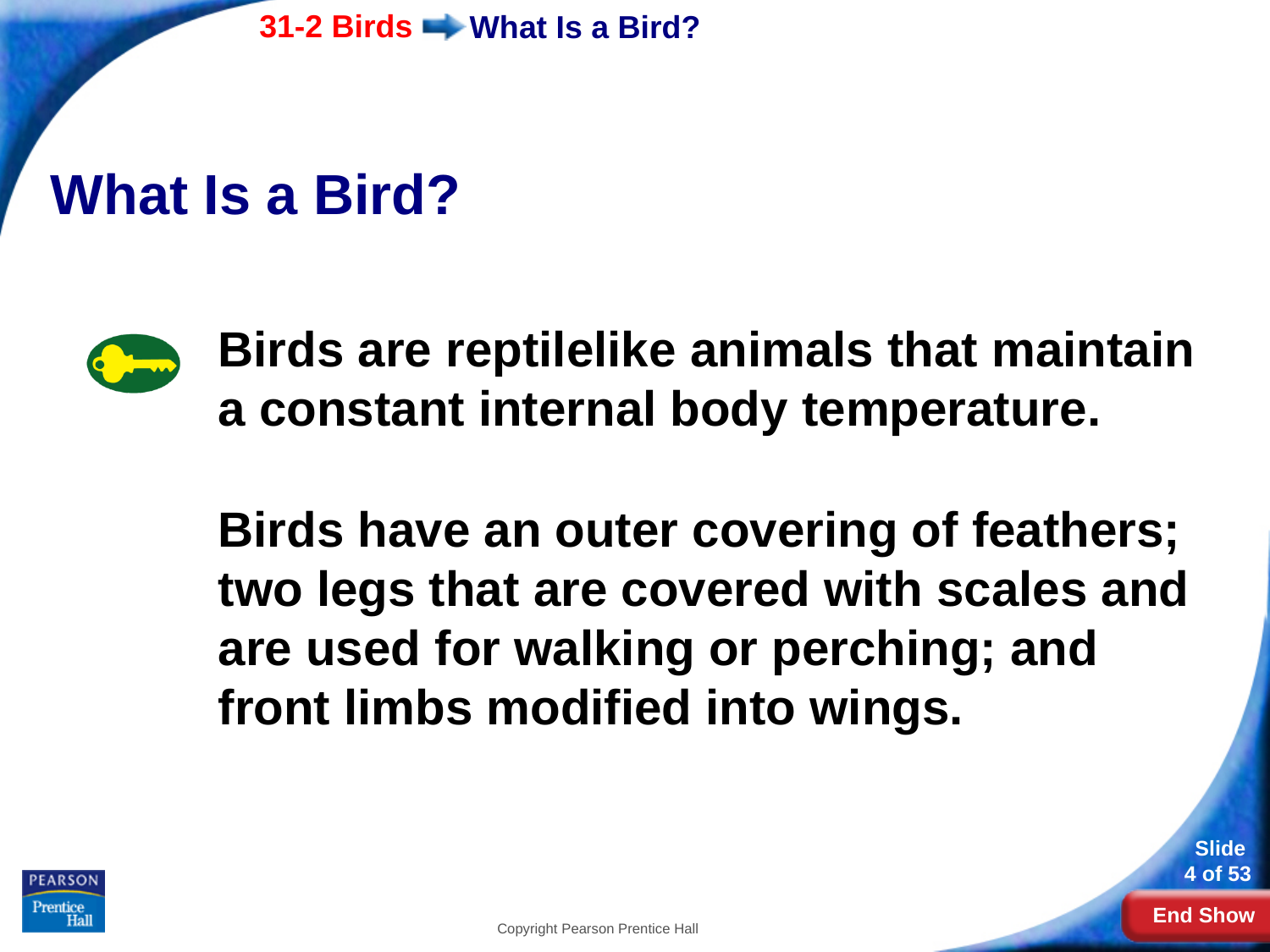

# What Is a Bird?
What Is a Bird?
Birds are reptilelike animals that maintain a constant internal body temperature.
Birds have an outer covering of feathers; two legs that are covered with scales and are used for walking or perching; and front limbs modified into wings.
Copyright Pearson Prentice Hall